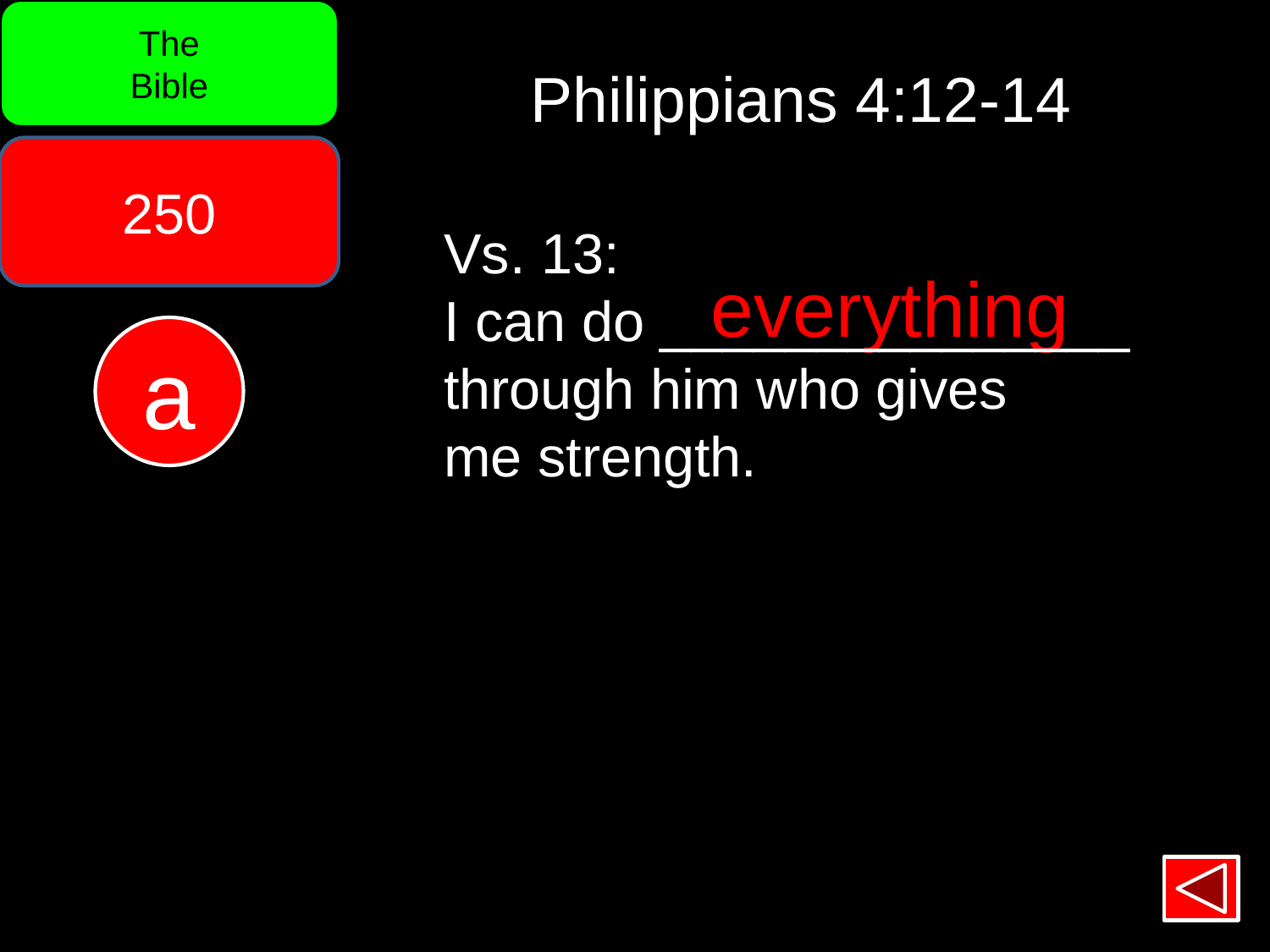

The
Bible
Philippians 4:12-14
250
Vs. 13:
I can do _______________
through him who gives
me strength.
everything
a